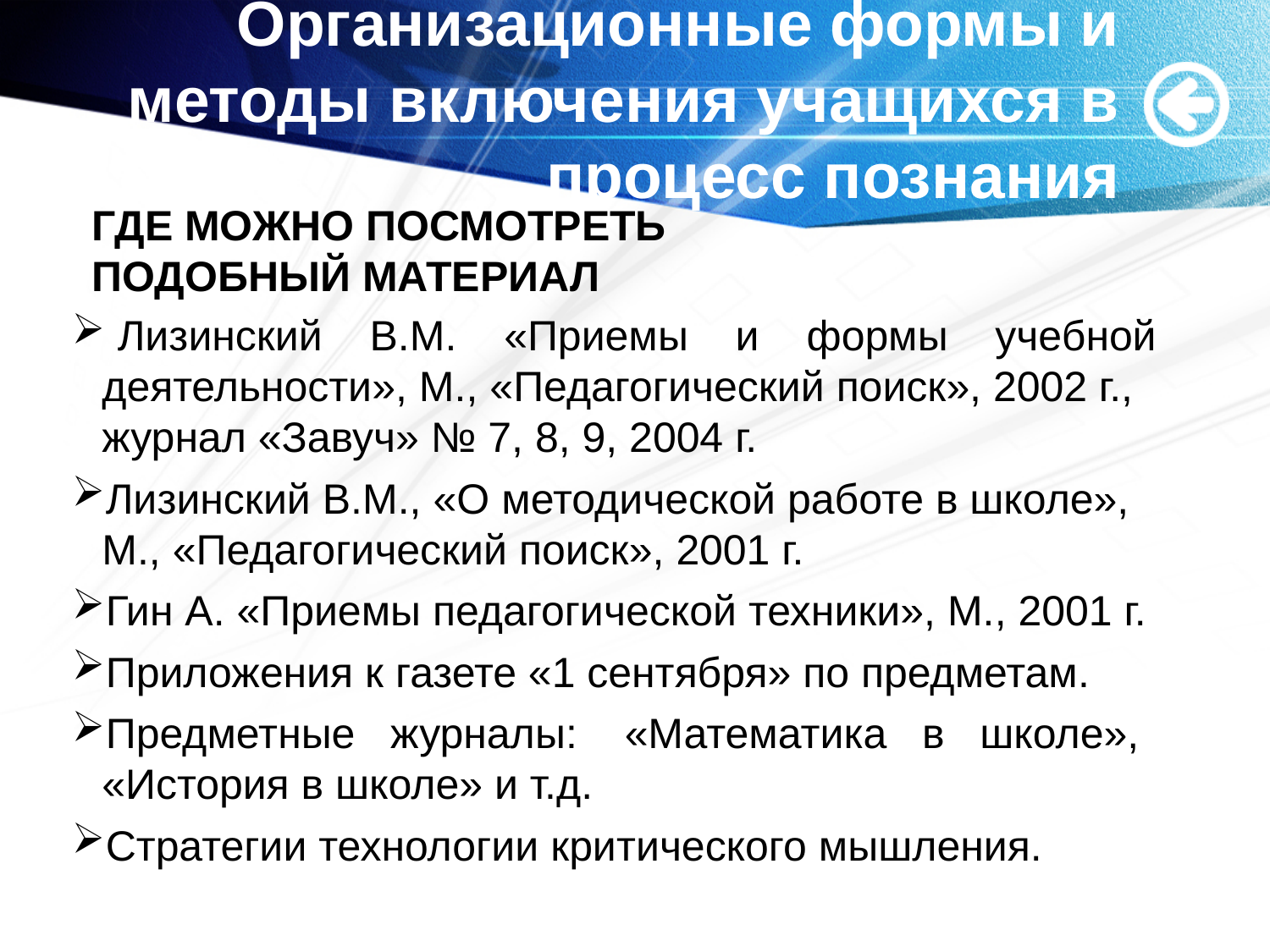

# Организационные формы и методы включения учащихся в процесс познания
Где можно посмотреть подобный материал
 Лизинский    В.М.    «Приемы    и    формы    учебной
деятельности», М., «Педагогический поиск», 2002 г.,
журнал «Завуч» № 7, 8, 9, 2004 г.
Лизинский В.М., «О методической работе в школе»,
М., «Педагогический поиск», 2001 г.
Гин А. «Приемы педагогической техники», М., 2001 г.
Приложения к газете «1 сентября» по предметам.
Предметные   журналы:    «Математика   в   школе»,
«История в школе» и т.д.
Стратегии технологии критического мышления.